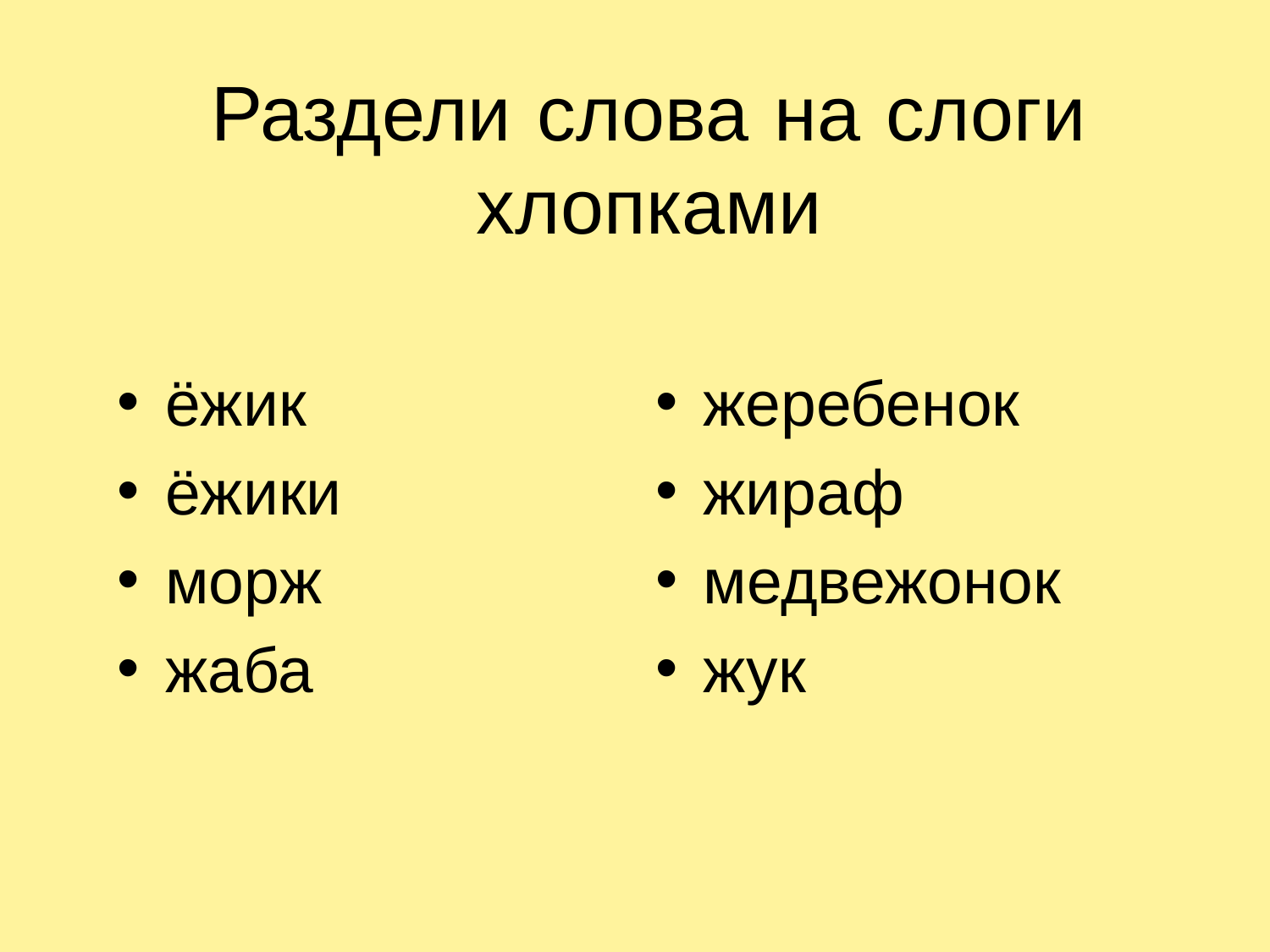

# Раздели слова на слоги хлопками
ёжик
ёжики
морж
жаба

жеребенок
жираф
медвежонок
жук